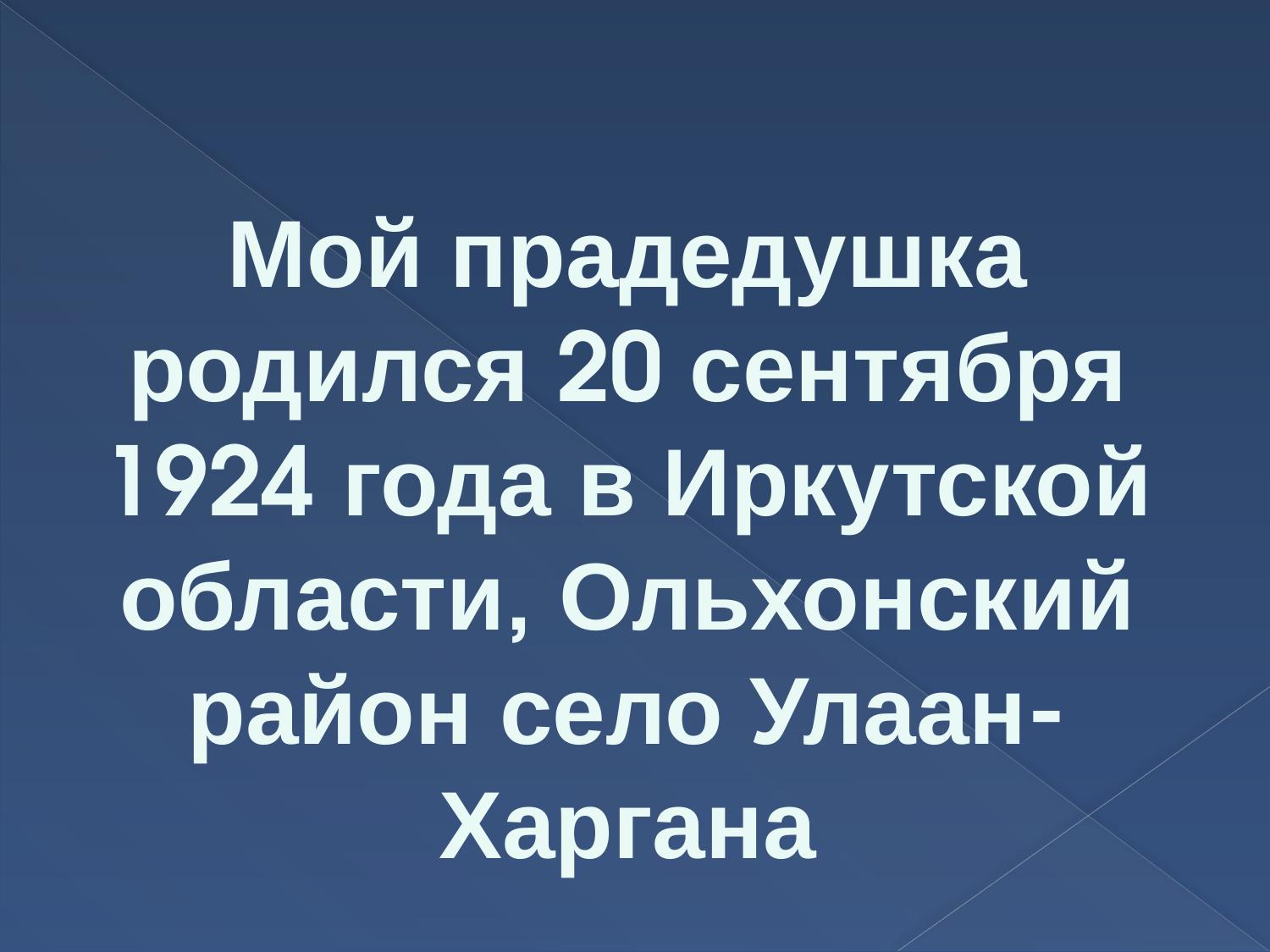

Мой прадедушка родился 20 сентября 1924 года в Иркутской области, Ольхонский район село Улаан-Харгана